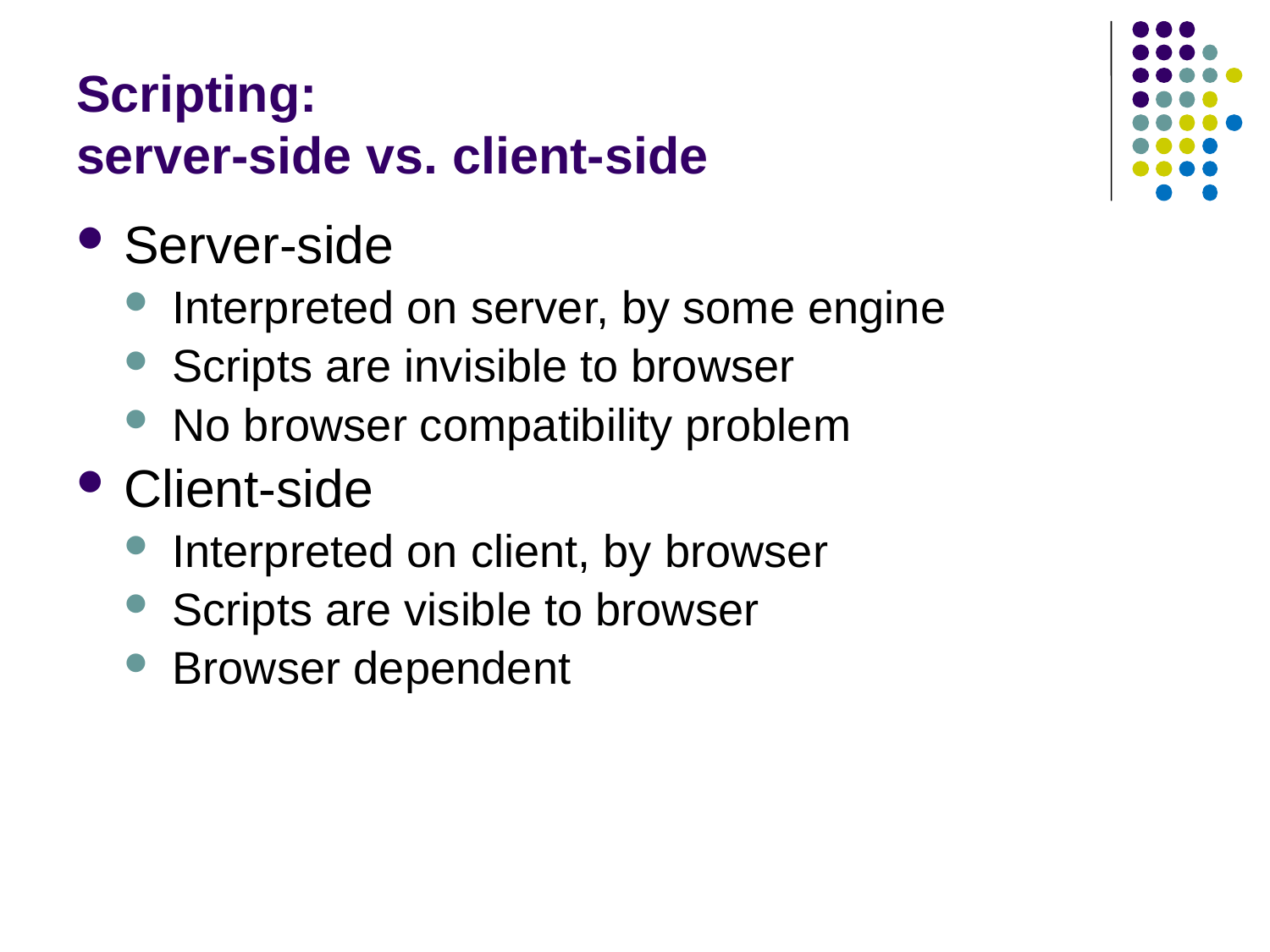

# Scripting: server-side vs. client-side
Server-side
Interpreted on server, by some engine
Scripts are invisible to browser
No browser compatibility problem
Client-side
Interpreted on client, by browser
Scripts are visible to browser
Browser dependent